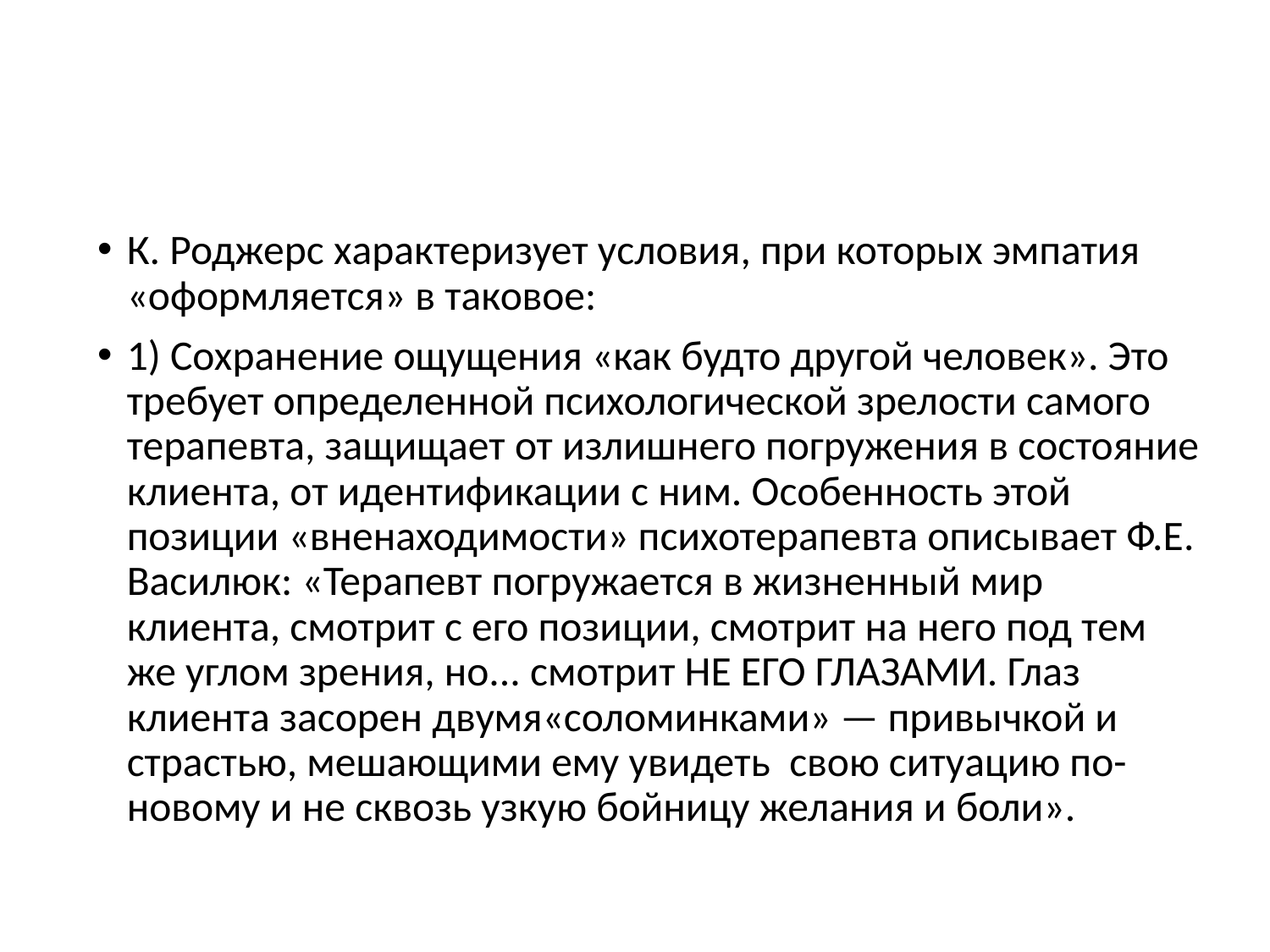

#
К. Роджерс характеризует условия, при которых эмпатия «оформляется» в таковое:
1) Сохранение ощущения «как будто другой человек». Это требует определенной психологической зрелости самого терапевта, защищает от излишнего погружения в состояние клиента, от идентификации с ним. Особенность этой позиции «вненаходимости» психотерапевта описывает Ф.Е. Василюк: «Терапевт погружается в жизненный мир клиента, смотрит с его позиции, смотрит на него под тем же углом зрения, но... смотрит НЕ ЕГО ГЛАЗАМИ. Глаз клиента засорен двумя«соломинками» — привычкой и страстью, мешающими ему увидеть  свою ситуацию по-новому и не сквозь узкую бойницу желания и боли».